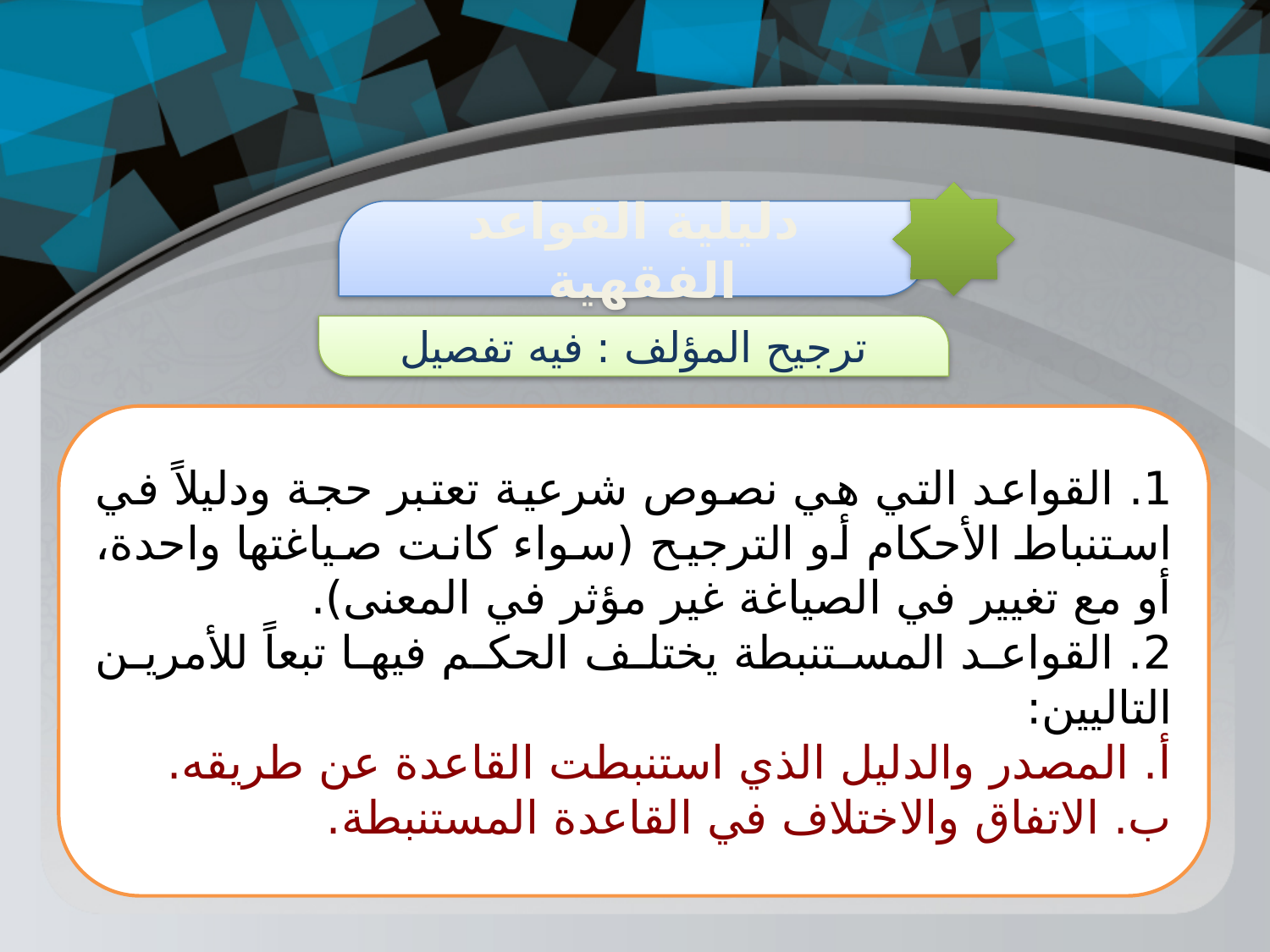

دليلية القواعد الفقهية
ترجيح المؤلف : فيه تفصيل
1. القواعد التي هي نصوص شرعية تعتبر حجة ودليلاً في استنباط الأحكام أو الترجيح (سواء كانت صياغتها واحدة، أو مع تغيير في الصياغة غير مؤثر في المعنى).
2. القواعد المستنبطة يختلف الحكم فيها تبعاً للأمرين التاليين:
أ. المصدر والدليل الذي استنبطت القاعدة عن طريقه.
ب. الاتفاق والاختلاف في القاعدة المستنبطة.